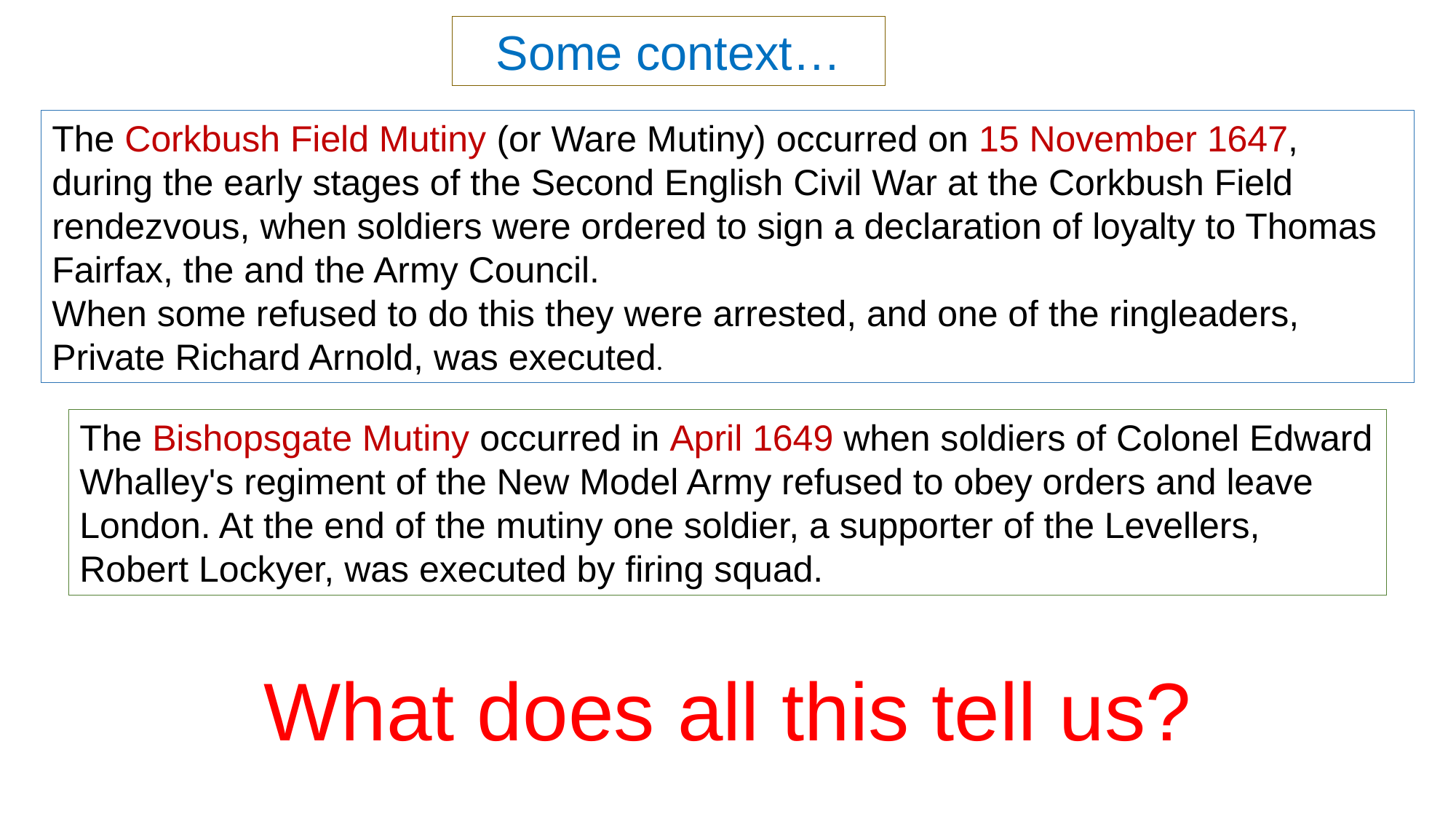

Some context…
The Corkbush Field Mutiny (or Ware Mutiny) occurred on 15 November 1647, during the early stages of the Second English Civil War at the Corkbush Field rendezvous, when soldiers were ordered to sign a declaration of loyalty to Thomas Fairfax, the and the Army Council.
When some refused to do this they were arrested, and one of the ringleaders, Private Richard Arnold, was executed.
The Bishopsgate Mutiny occurred in April 1649 when soldiers of Colonel Edward Whalley's regiment of the New Model Army refused to obey orders and leave London. At the end of the mutiny one soldier, a supporter of the Levellers, Robert Lockyer, was executed by firing squad.
What does all this tell us?